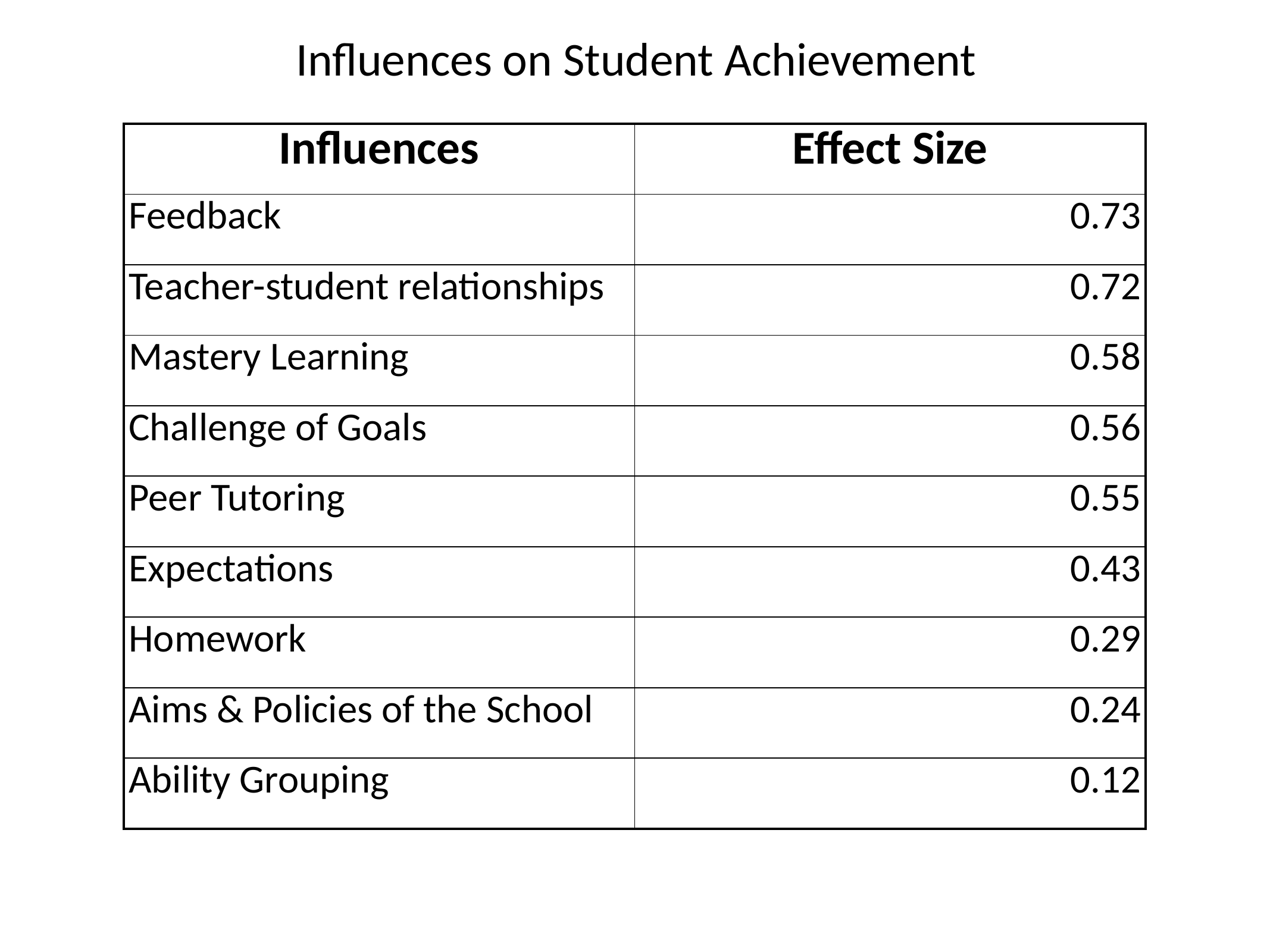

Influences on Student Achievement
| Influences | Effect Size |
| --- | --- |
| Feedback | 0.73 |
| Teacher-student relationships | 0.72 |
| Mastery Learning | 0.58 |
| Challenge of Goals | 0.56 |
| Peer Tutoring | 0.55 |
| Expectations | 0.43 |
| Homework | 0.29 |
| Aims & Policies of the School | 0.24 |
| Ability Grouping | 0.12 |